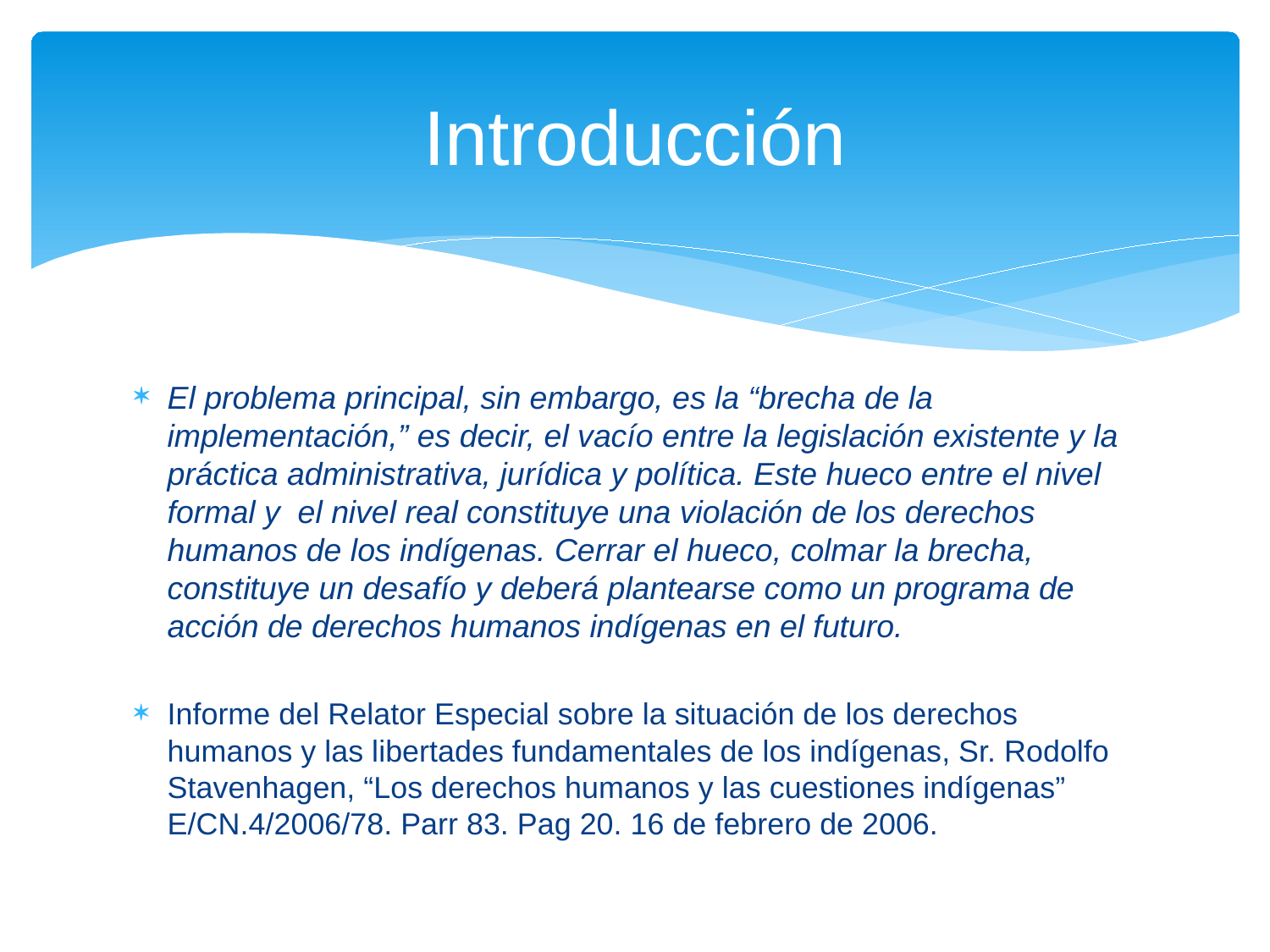

# Introducción
El problema principal, sin embargo, es la “brecha de la implementación,” es decir, el vacío entre la legislación existente y la práctica administrativa, jurídica y política. Este hueco entre el nivel formal y  el nivel real constituye una violación de los derechos humanos de los indígenas. Cerrar el hueco, colmar la brecha, constituye un desafío y deberá plantearse como un programa de acción de derechos humanos indígenas en el futuro.

Informe del Relator Especial sobre la situación de los derechos humanos y las libertades fundamentales de los indígenas, Sr. Rodolfo Stavenhagen, “Los derechos humanos y las cuestiones indígenas” E/CN.4/2006/78. Parr 83. Pag 20. 16 de febrero de 2006.